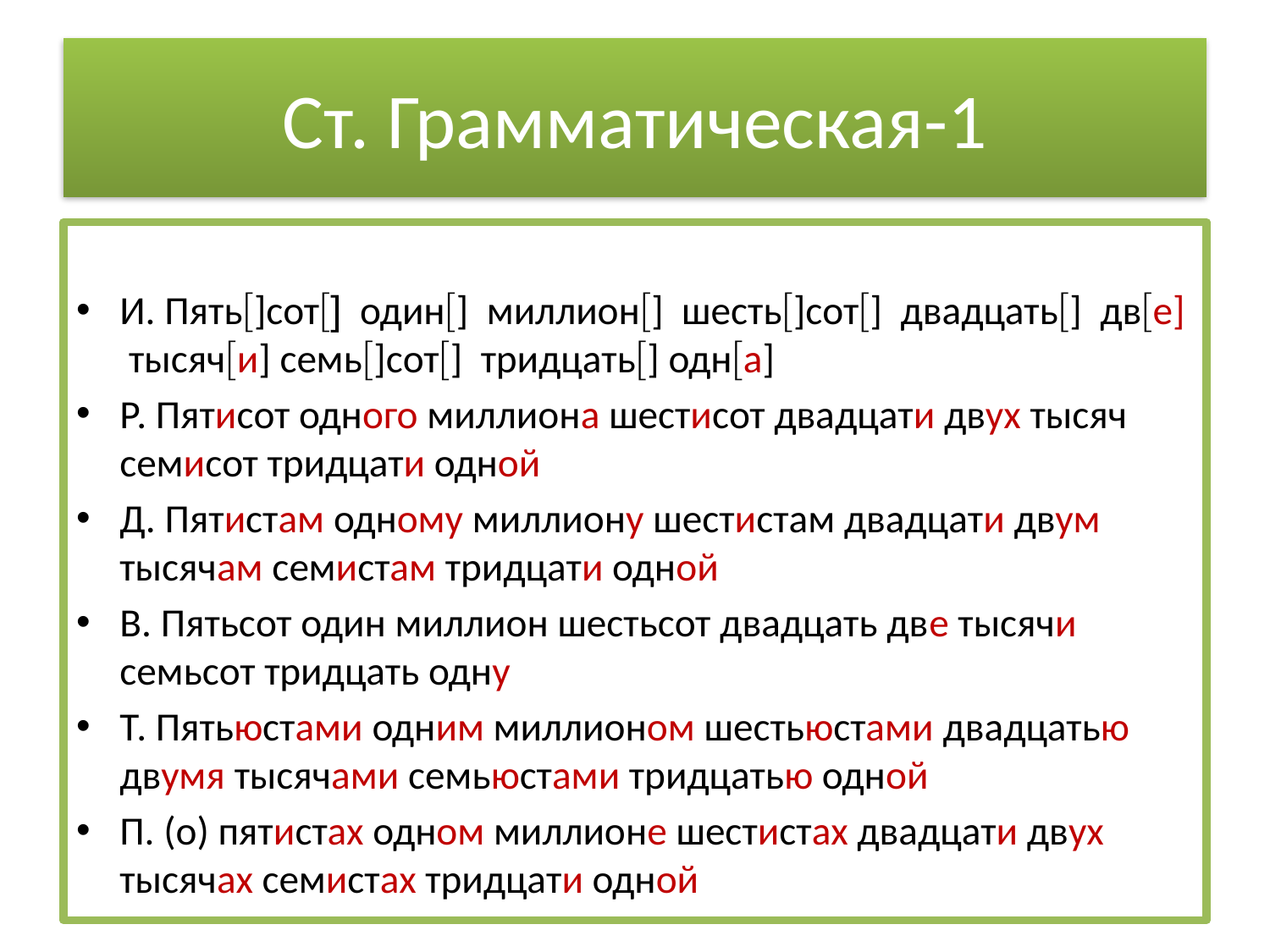

# Ст. Грамматическая-1

И. Пять[]сот[]  один[]  миллион[]  шесть[]сот[]  двадцать[]  дв[е]  тысяч[и] семь[]сот[]  тридцать[] одн[а]
Р. Пятисот одного миллиона шестисот двадцати двух тысяч семисот тридцати одной
Д. Пятистам одному миллиону шестистам двадцати двум тысячам семистам тридцати одной
В. Пятьсот один миллион шестьсот двадцать две тысячи семьсот тридцать одну
Т. Пятьюстами одним миллионом шестьюстами двадцатью двумя тысячами семьюстами тридцатью одной
П. (о) пятистах одном миллионе шестистах двадцати двух тысячах семистах тридцати одной